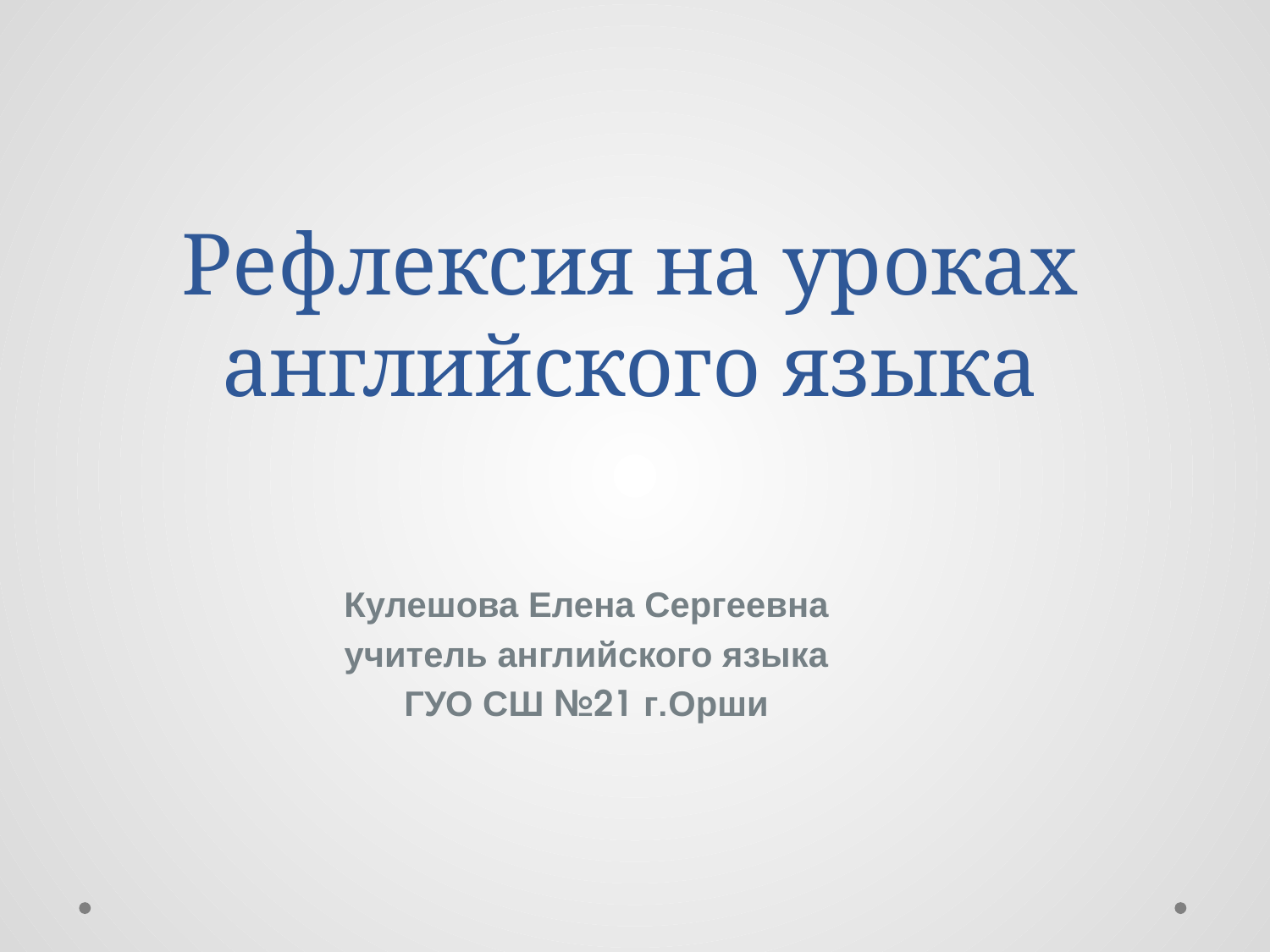

# Рефлексия на уроках английского языка
Кулешова Елена Сергеевна
учитель английского языка
ГУО СШ №21 г.Орши